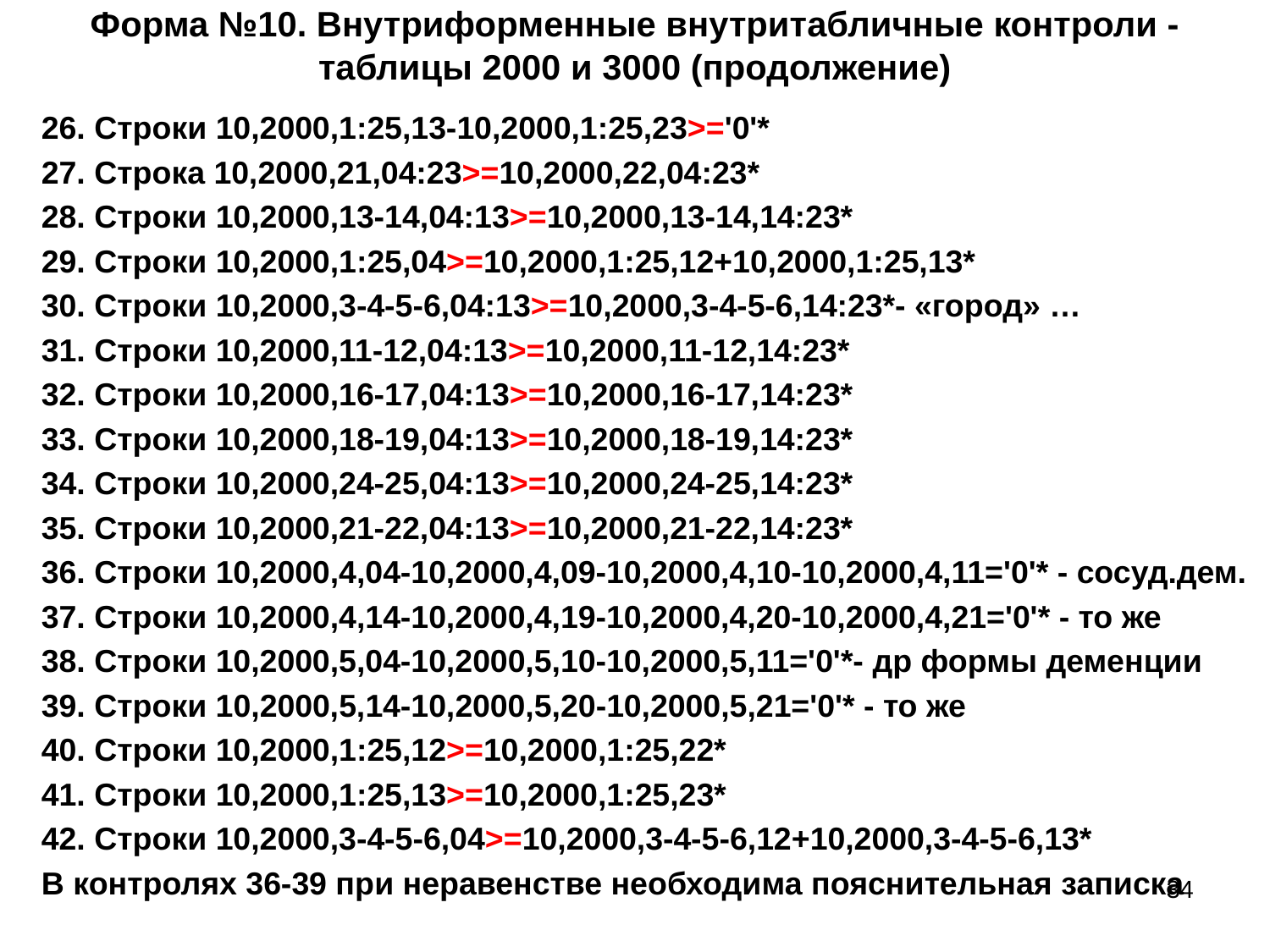

# Форма №10. Внутриформенные внутритабличные контроли - таблицы 2000 и 3000 (продолжение)
26. Строки 10,2000,1:25,13-10,2000,1:25,23>='0'*
27. Строка 10,2000,21,04:23>=10,2000,22,04:23*
28. Строки 10,2000,13-14,04:13>=10,2000,13-14,14:23*
29. Строки 10,2000,1:25,04>=10,2000,1:25,12+10,2000,1:25,13*
30. Строки 10,2000,3-4-5-6,04:13>=10,2000,3-4-5-6,14:23*- «город» …
31. Строки 10,2000,11-12,04:13>=10,2000,11-12,14:23*
32. Строки 10,2000,16-17,04:13>=10,2000,16-17,14:23*
33. Строки 10,2000,18-19,04:13>=10,2000,18-19,14:23*
34. Строки 10,2000,24-25,04:13>=10,2000,24-25,14:23*
35. Строки 10,2000,21-22,04:13>=10,2000,21-22,14:23*
36. Строки 10,2000,4,04-10,2000,4,09-10,2000,4,10-10,2000,4,11='0'* - сосуд.дем.
37. Строки 10,2000,4,14-10,2000,4,19-10,2000,4,20-10,2000,4,21='0'* - то же
38. Строки 10,2000,5,04-10,2000,5,10-10,2000,5,11='0'*- др формы деменции
39. Строки 10,2000,5,14-10,2000,5,20-10,2000,5,21='0'* - то же
40. Строки 10,2000,1:25,12>=10,2000,1:25,22*
41. Строки 10,2000,1:25,13>=10,2000,1:25,23*
42. Строки 10,2000,3-4-5-6,04>=10,2000,3-4-5-6,12+10,2000,3-4-5-6,13*
В контролях 36-39 при неравенстве необходима пояснительная записка

34